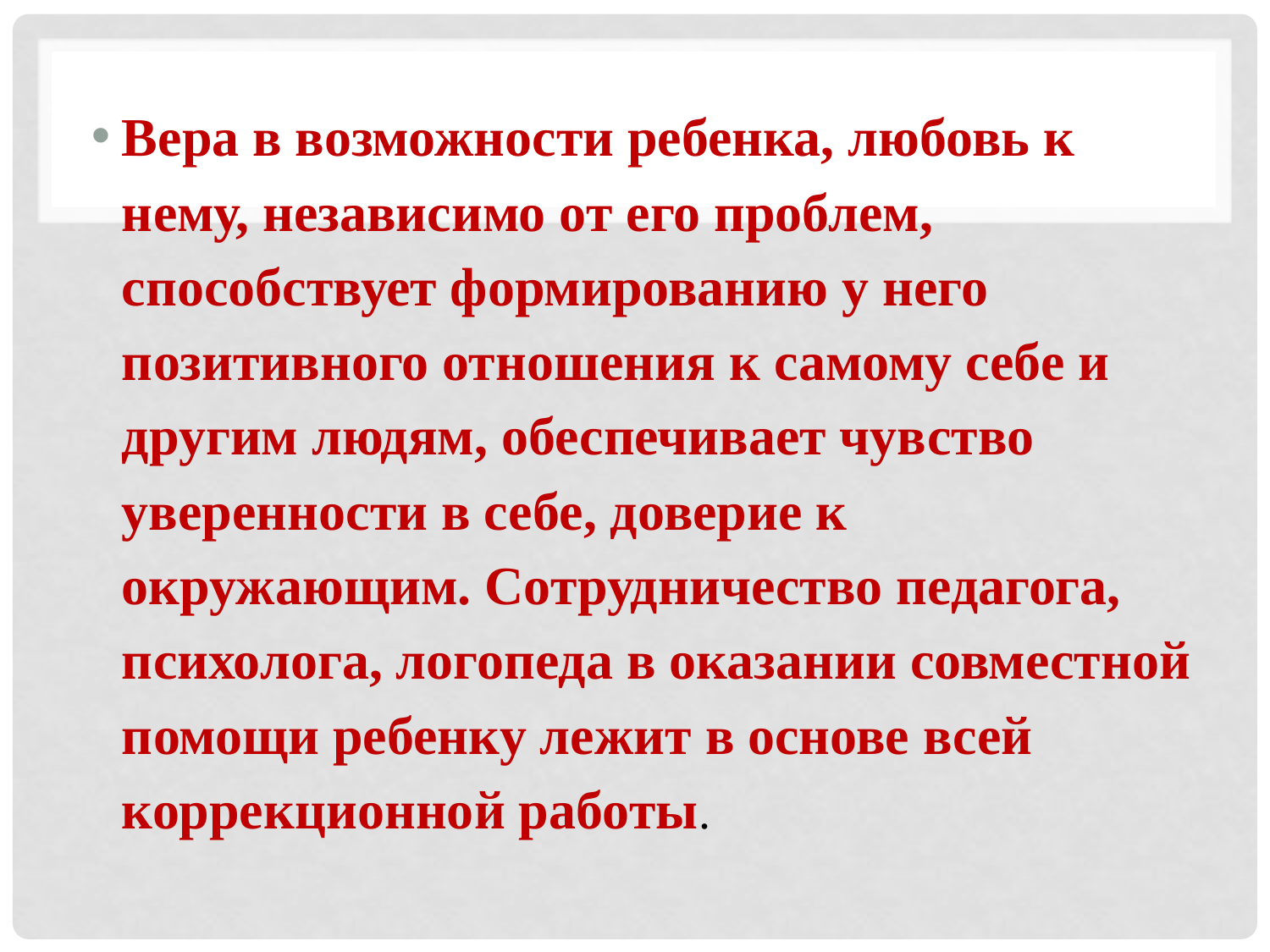

#
Вера в возможности ребенка, любовь к нему, независимо от его проблем, способствует формированию у него позитивного отношения к самому себе и другим людям, обеспечивает чувство уверенности в себе, доверие к окружающим. Сотрудничество педагога, психолога, логопеда в оказании совместной помощи ребенку лежит в основе всей коррекционной работы.